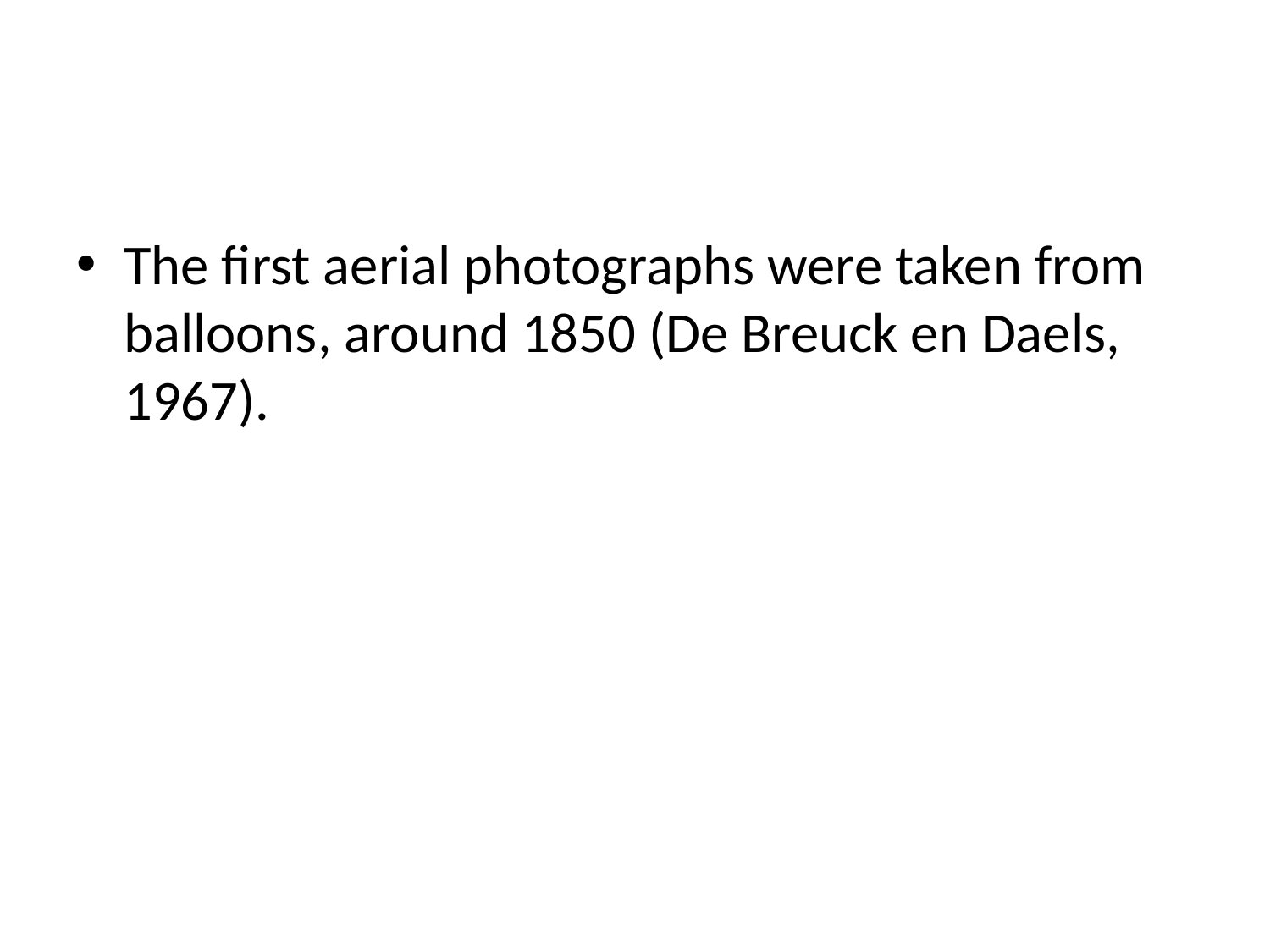

#
The first aerial photographs were taken from balloons, around 1850 (De Breuck en Daels, 1967).